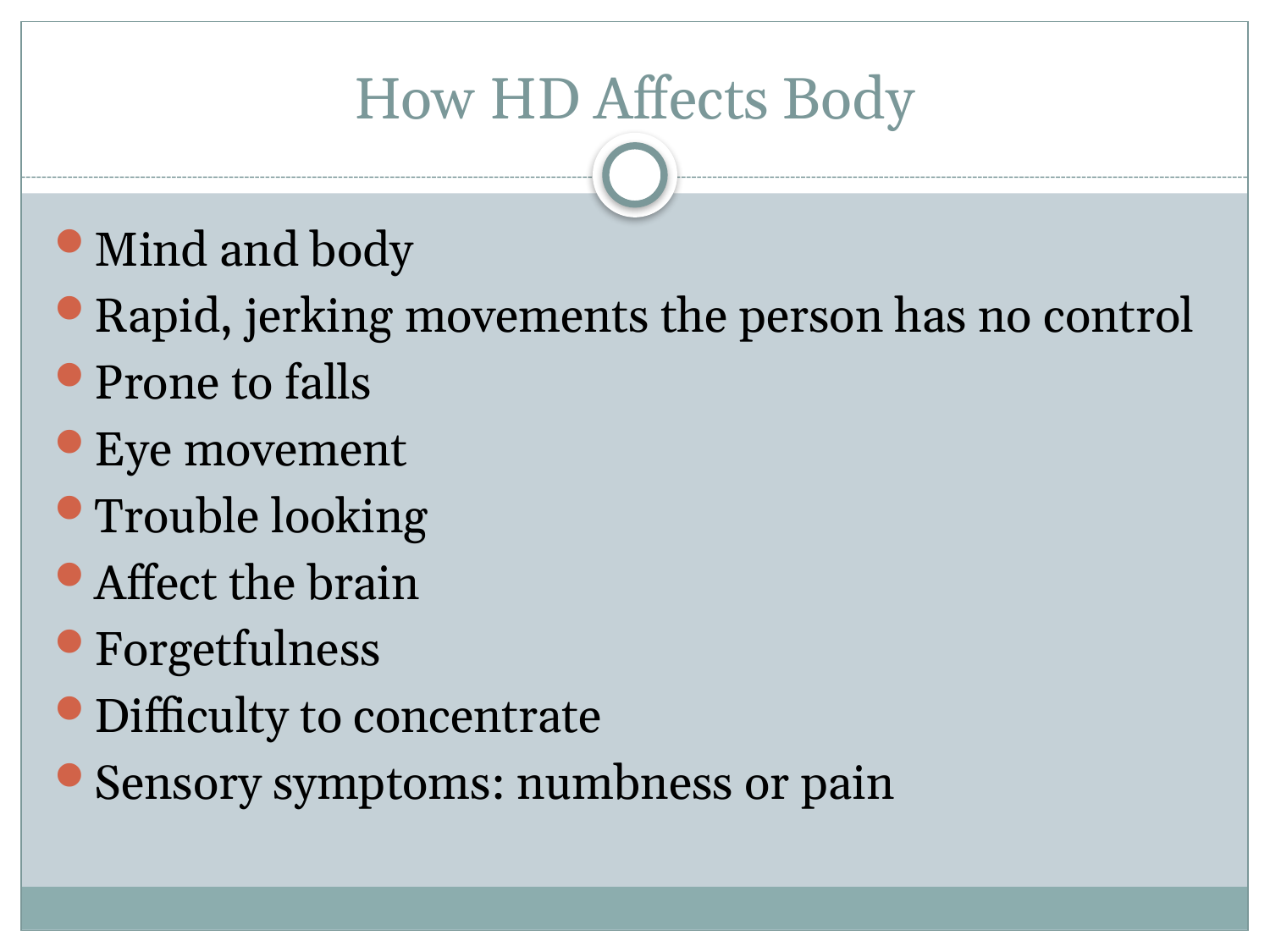

# How HD Affects Body
Mind and body
Rapid, jerking movements the person has no control
Prone to falls
Eye movement
Trouble looking
Affect the brain
Forgetfulness
Difficulty to concentrate
Sensory symptoms: numbness or pain